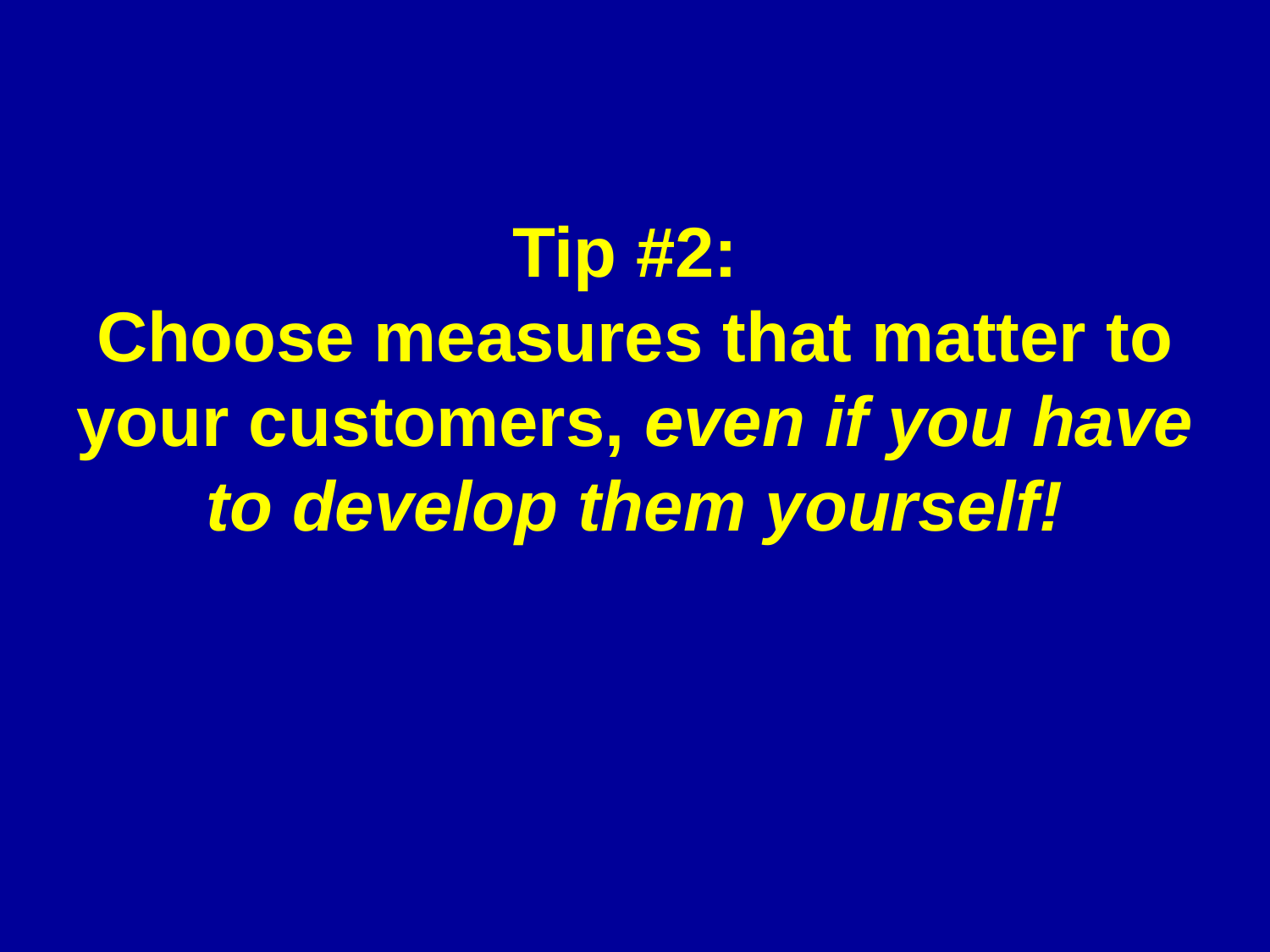

# Tip #2: Choose measures that matter to your customers, even if you have to develop them yourself!